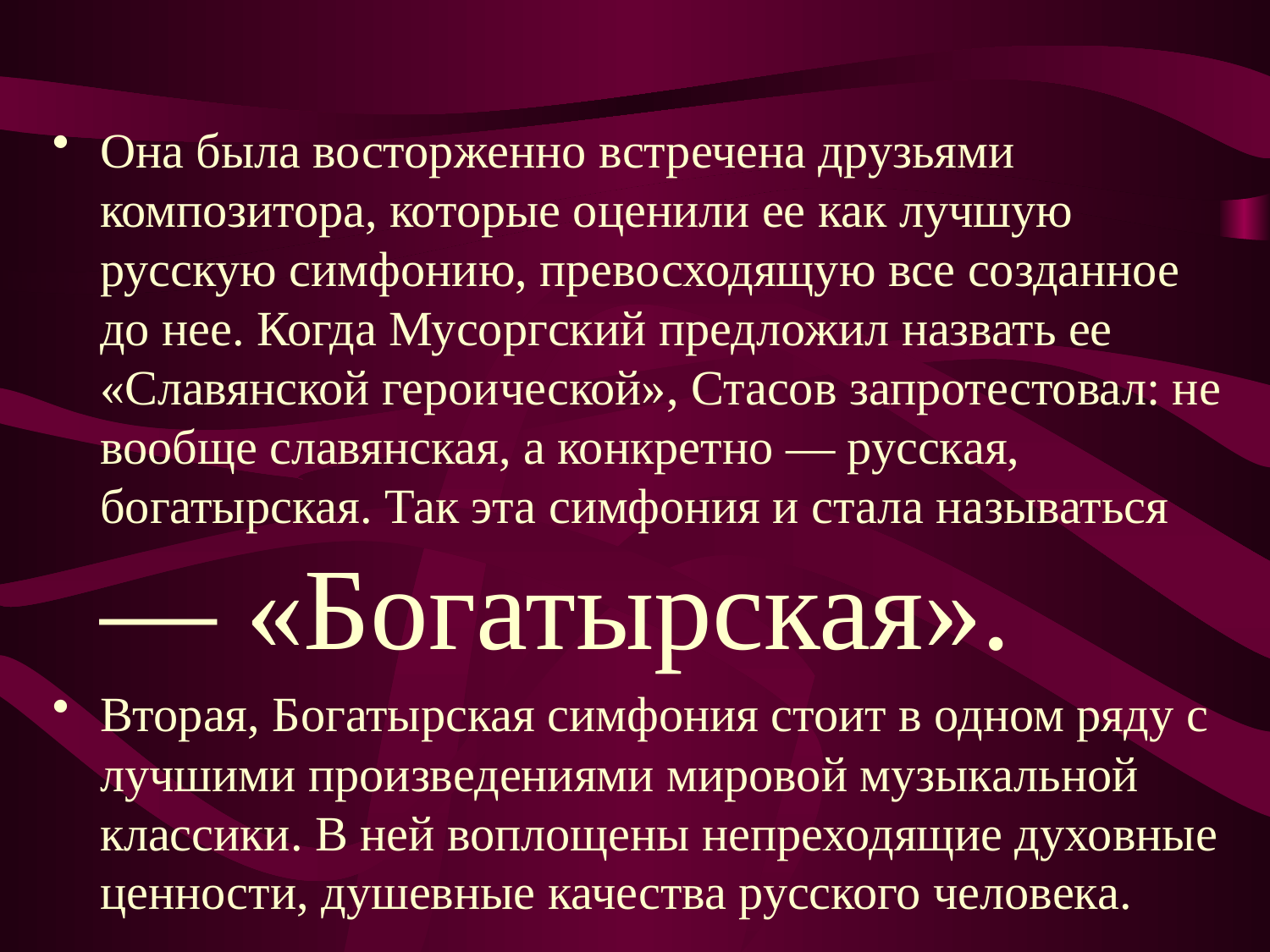

Она была восторженно встречена друзьями композитора, которые оценили ее как лучшую русскую симфонию, превосходящую все созданное до нее. Когда Мусоргский предложил назвать ее «Славянской героической», Стасов запротестовал: не вообще славянская, а конкретно — русская, богатырская. Так эта симфония и стала называться — «Богатырская».
Вторая, Богатырская симфония стоит в одном ряду с лучшими произведениями мировой музыкальной классики. В ней воплощены непреходящие духовные ценности, душевные качества русского человека.